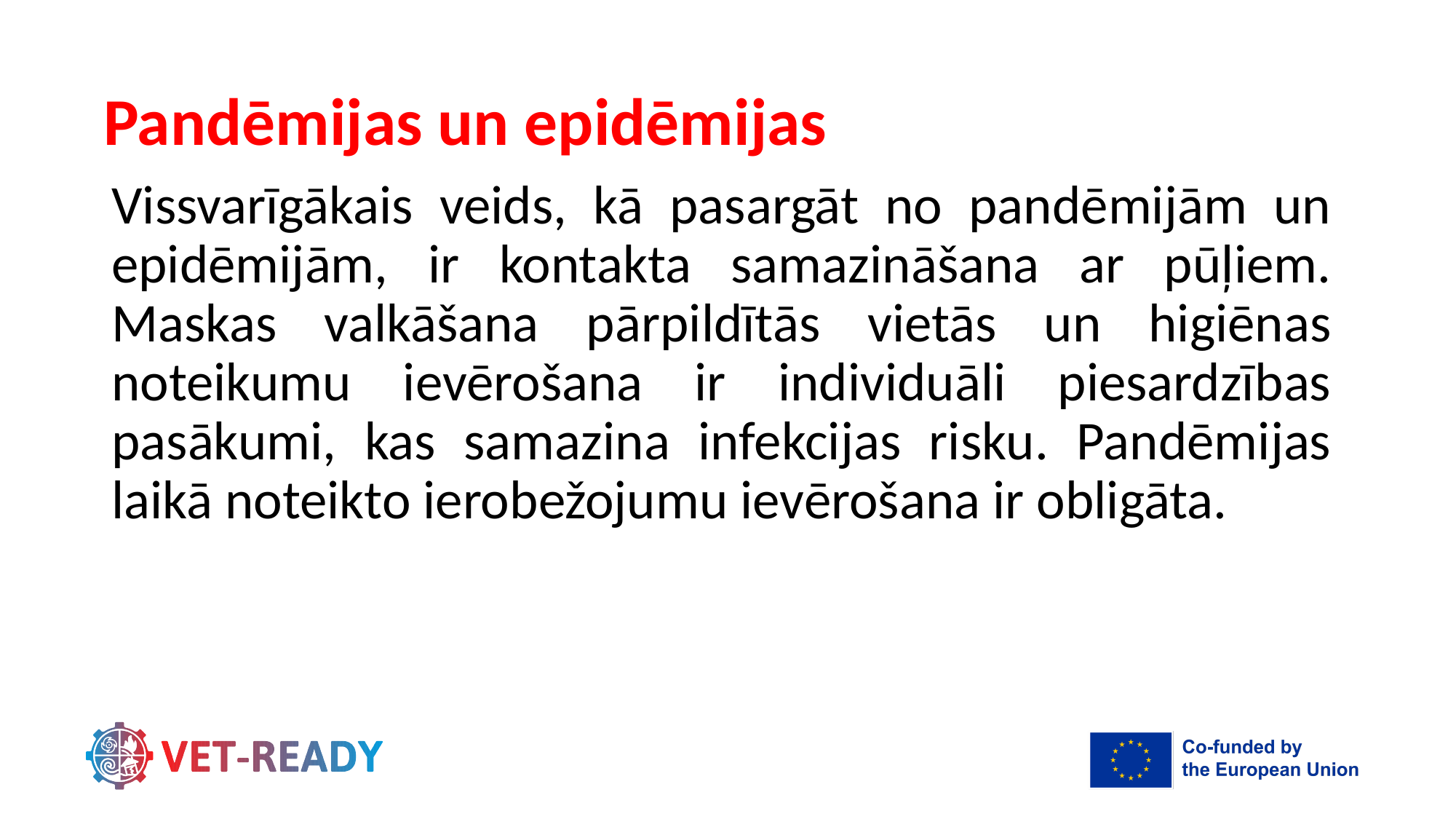

# Pandēmijas un epidēmijas
Vissvarīgākais veids, kā pasargāt no pandēmijām un epidēmijām, ir kontakta samazināšana ar pūļiem. Maskas valkāšana pārpildītās vietās un higiēnas noteikumu ievērošana ir individuāli piesardzības pasākumi, kas samazina infekcijas risku. Pandēmijas laikā noteikto ierobežojumu ievērošana ir obligāta.